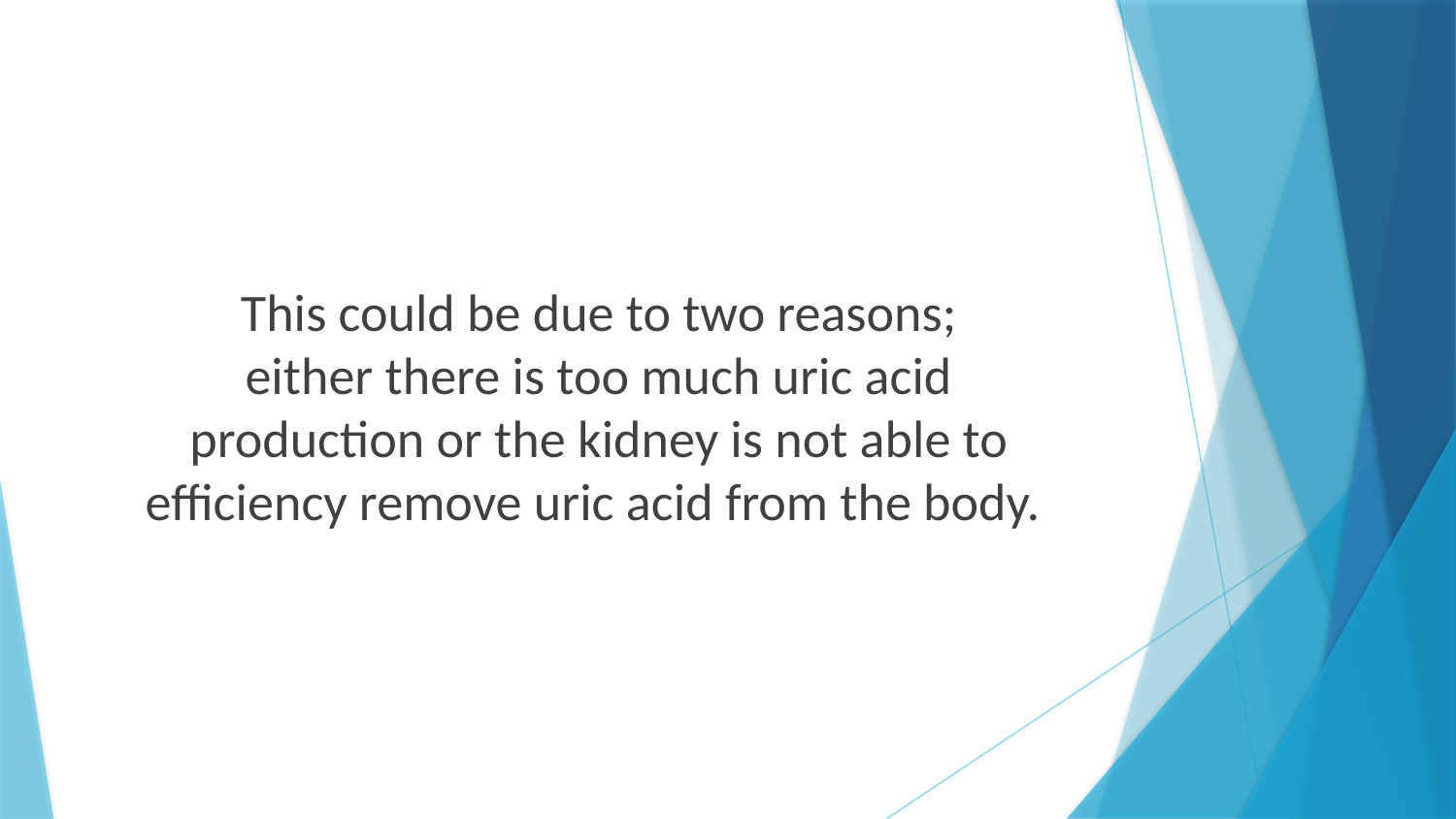

This could be due to two reasons;
either there is too much uric acid
production or the kidney is not able to efficiency remove uric acid from the body.